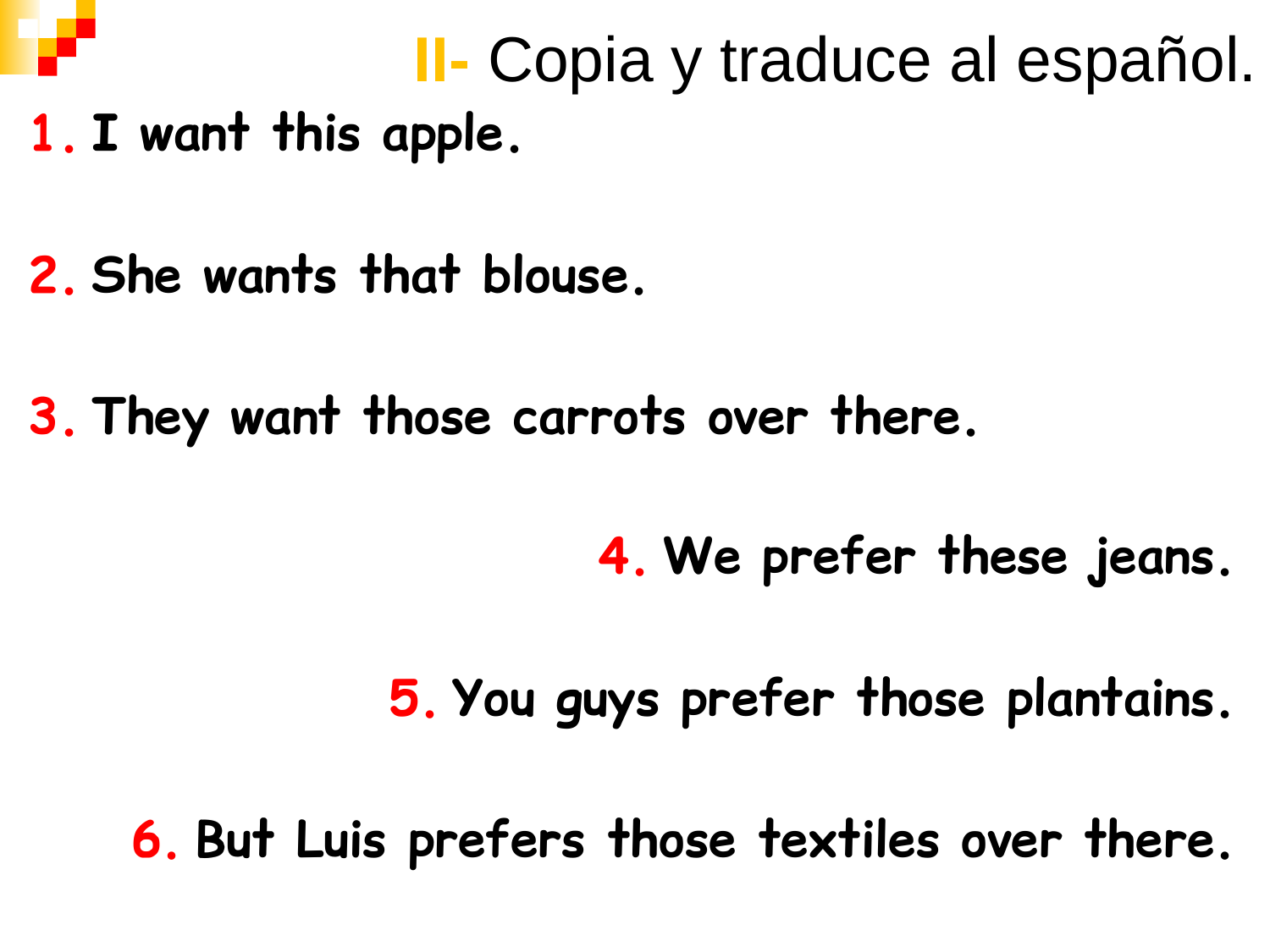

II- Copia y traduce al español.
I want this apple.

She wants that blouse.

They want those carrots over there.
We prefer these jeans.

You guys prefer those plantains.

But Luis prefers those textiles over there.